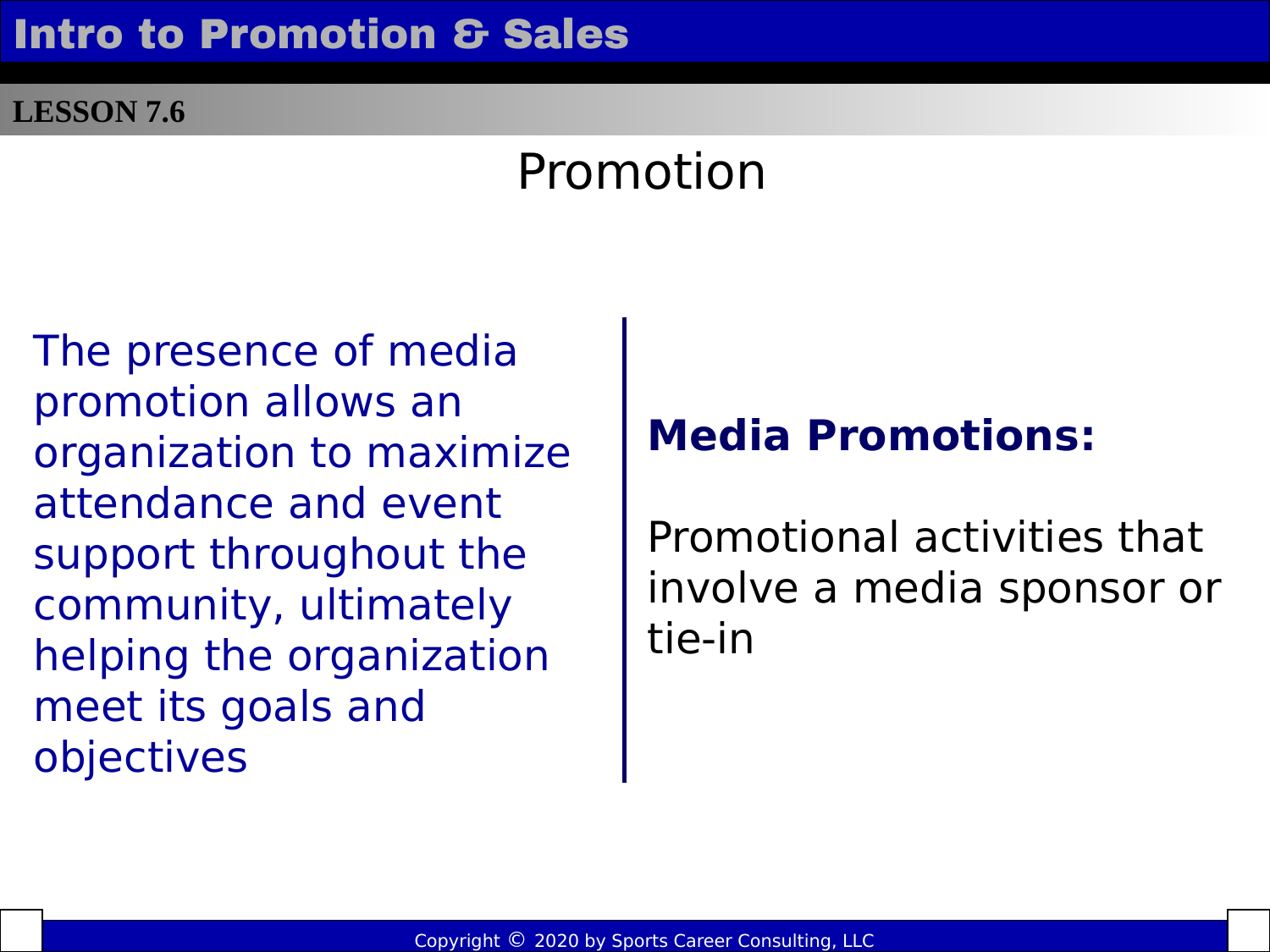

Intro to Promotion & Sales
LESSON 7.6
Promotion
The presence of media promotion allows an organization to maximize attendance and event support throughout the community, ultimately helping the organization meet its goals and objectives

Media Promotions:

Promotional activities that involve a media sponsor or tie-in
Copyright © 2020 by Sports Career Consulting, LLC